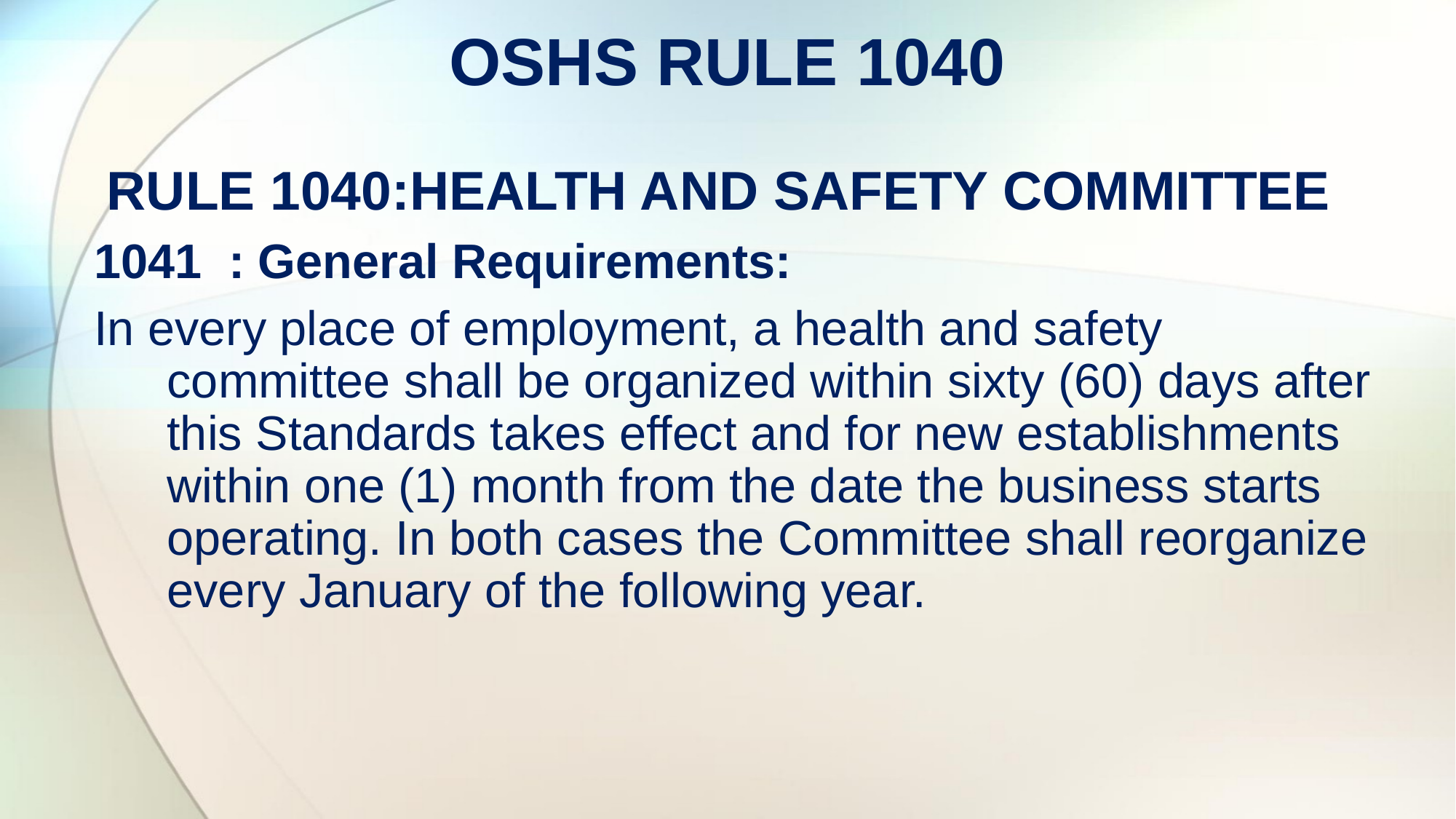

# OSHS RULE 1040
 RULE 1040:HEALTH AND SAFETY COMMITTEE
1041  : General Requirements:
In every place of employment, a health and safety committee shall be organized within sixty (60) days after this Standards takes effect and for new establishments within one (1) month from the date the business starts operating. In both cases the Committee shall reorganize every January of the following year.